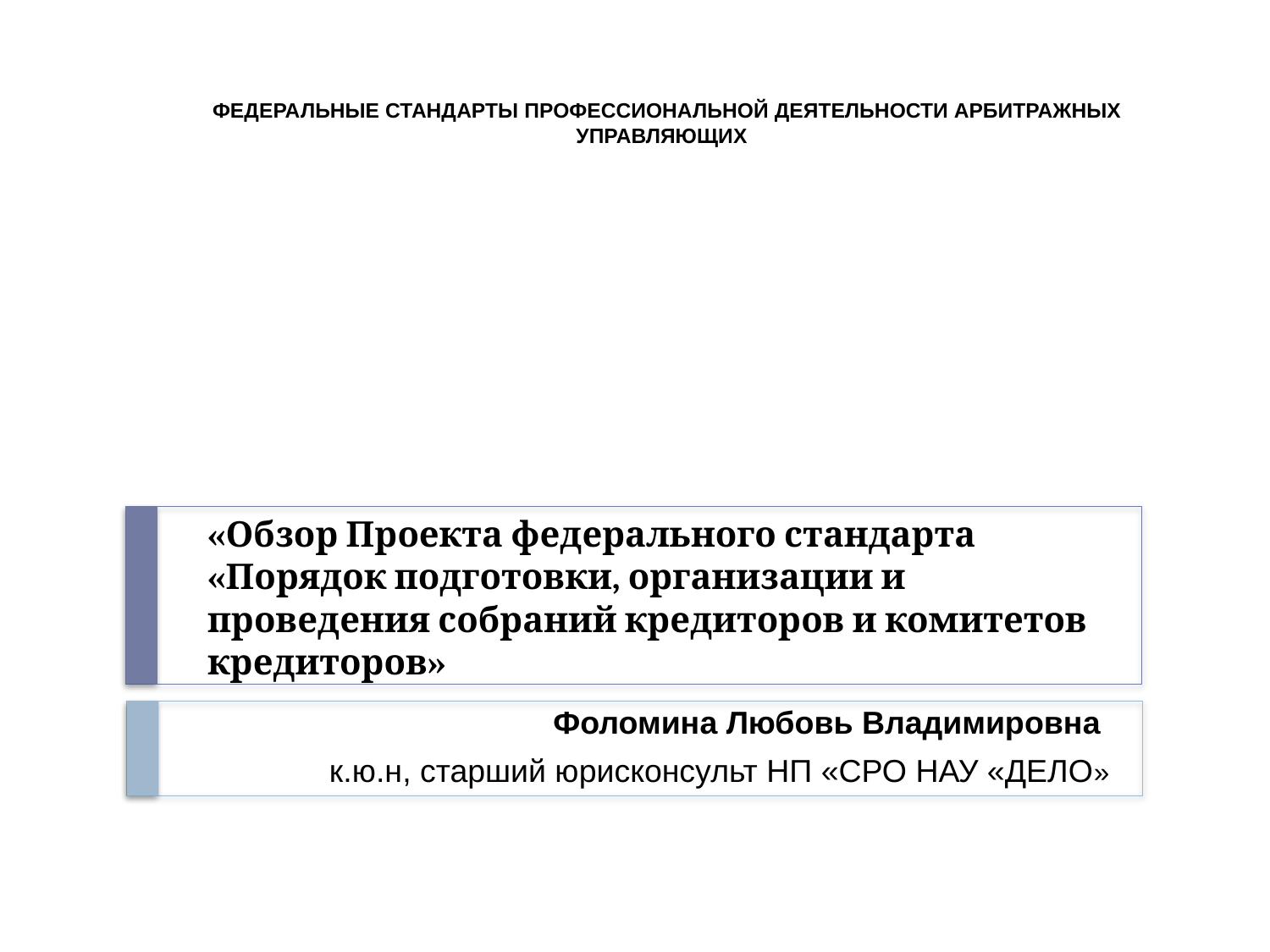

# Федеральные стандарты профессиональной деятельности арбитражных управляющих
«Обзор Проекта федерального стандарта «Порядок подготовки, организации и проведения собраний кредиторов и комитетов кредиторов»
Фоломина Любовь Владимировна
к.ю.н, старший юрисконсульт НП «СРО НАУ «ДЕЛО»